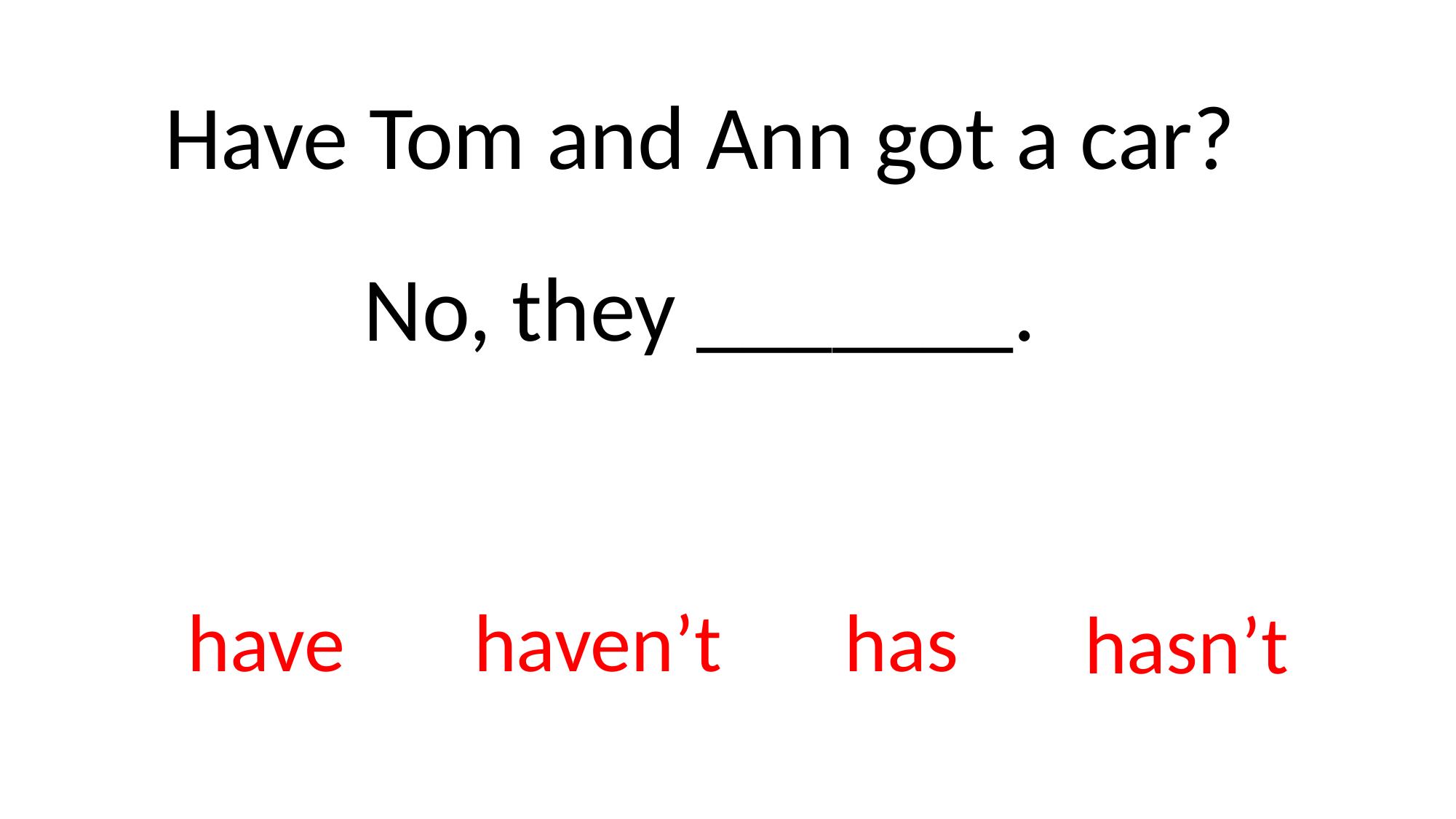

# Have Tom and Ann got a car?
No, they _______.
have
haven’t
has
hasn’t